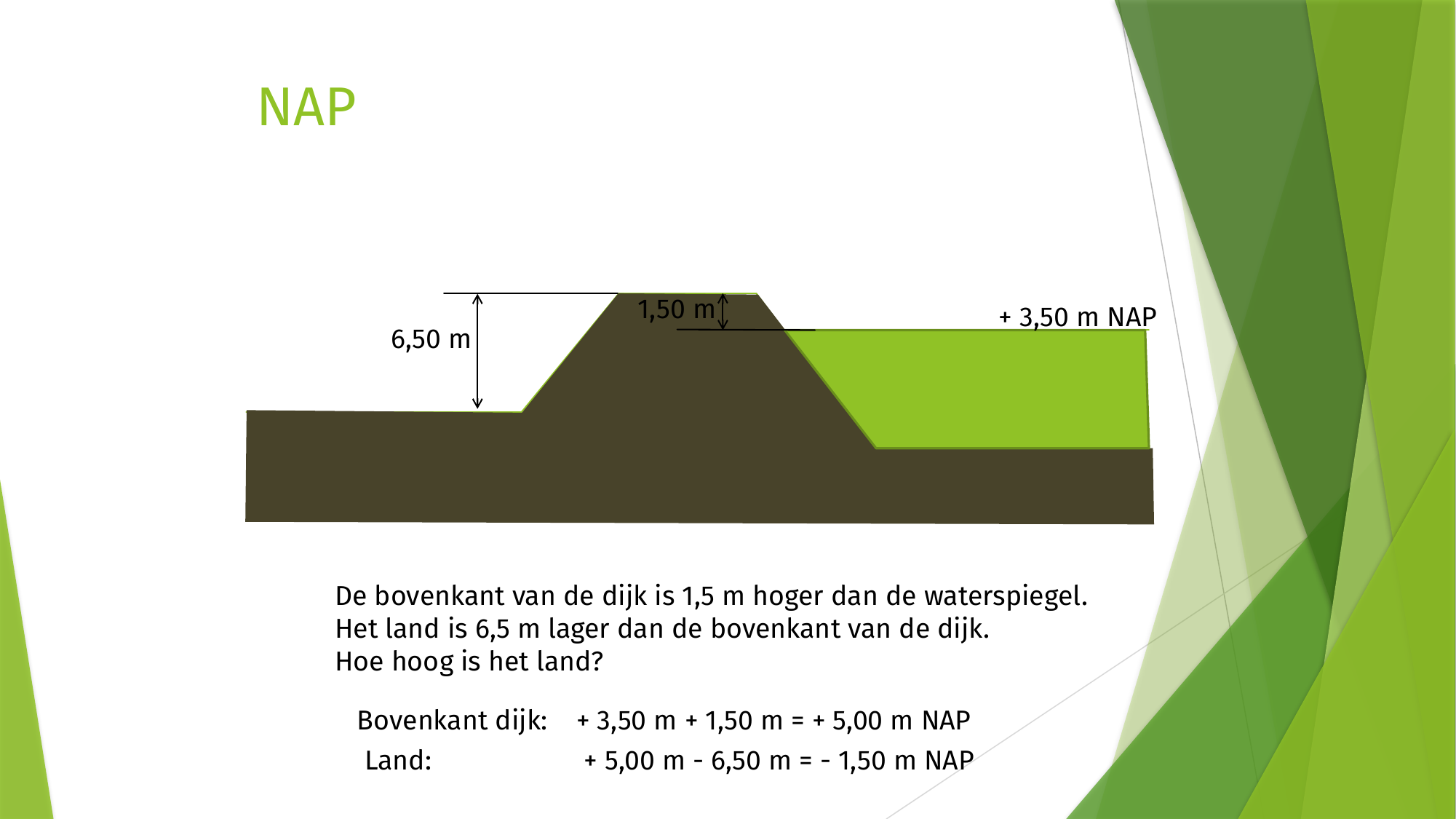

NAP
1,50 m

 + 3,50 m NAP
6,50 m

De bovenkant van de dijk is 1,5 m hoger dan de waterspiegel.
Het land is 6,5 m lager dan de bovenkant van de dijk.
Hoe hoog is het land?
Bovenkant dijk:    + 3,50 m + 1,50 m = + 5,00 m NAP
Land:                     + 5,00 m - 6,50 m = - 1,50 m NAP